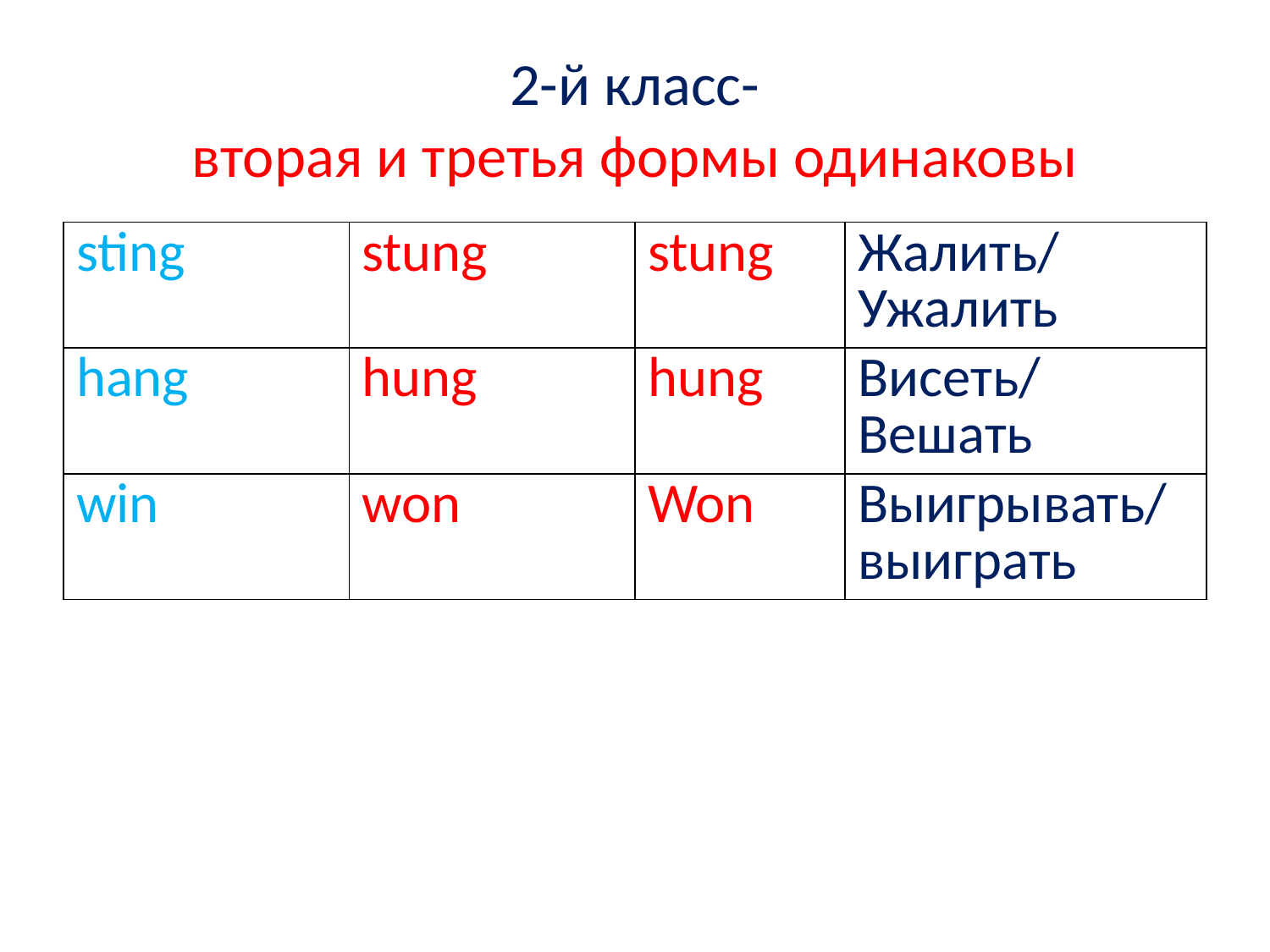

# 2-й класс- вторая и третья формы одинаковы
| sting | stung | stung | Жалить/ Ужалить |
| --- | --- | --- | --- |
| hang | hung | hung | Висеть/ Вешать |
| win | won | Won | Выигрывать/ выиграть |